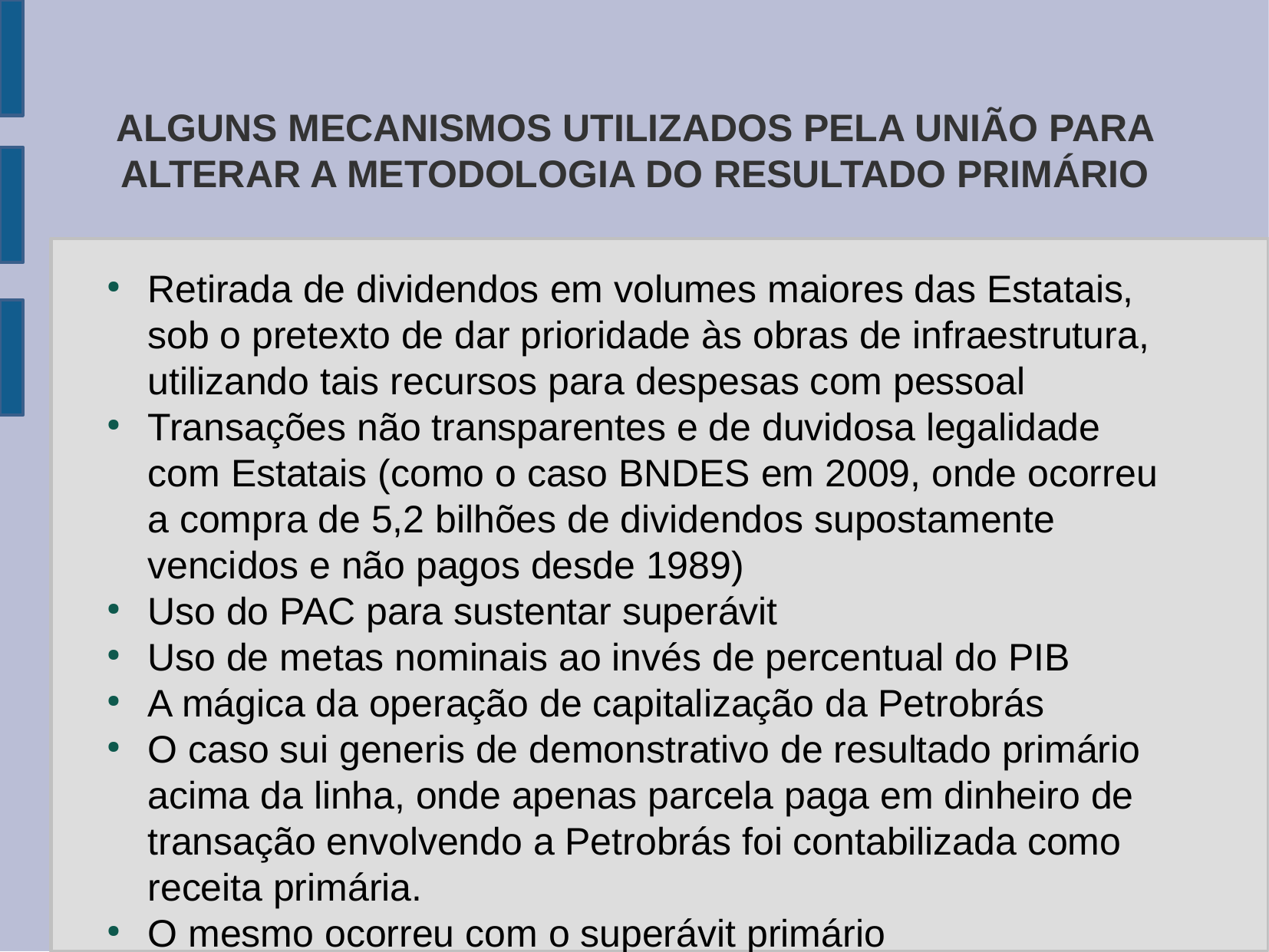

ALGUNS MECANISMOS UTILIZADOS PELA UNIÃO PARA ALTERAR A METODOLOGIA DO RESULTADO PRIMÁRIO
Retirada de dividendos em volumes maiores das Estatais, sob o pretexto de dar prioridade às obras de infraestrutura, utilizando tais recursos para despesas com pessoal
Transações não transparentes e de duvidosa legalidade com Estatais (como o caso BNDES em 2009, onde ocorreu a compra de 5,2 bilhões de dividendos supostamente vencidos e não pagos desde 1989)
Uso do PAC para sustentar superávit
Uso de metas nominais ao invés de percentual do PIB
A mágica da operação de capitalização da Petrobrás
O caso sui generis de demonstrativo de resultado primário acima da linha, onde apenas parcela paga em dinheiro de transação envolvendo a Petrobrás foi contabilizada como receita primária.
O mesmo ocorreu com o superávit primário